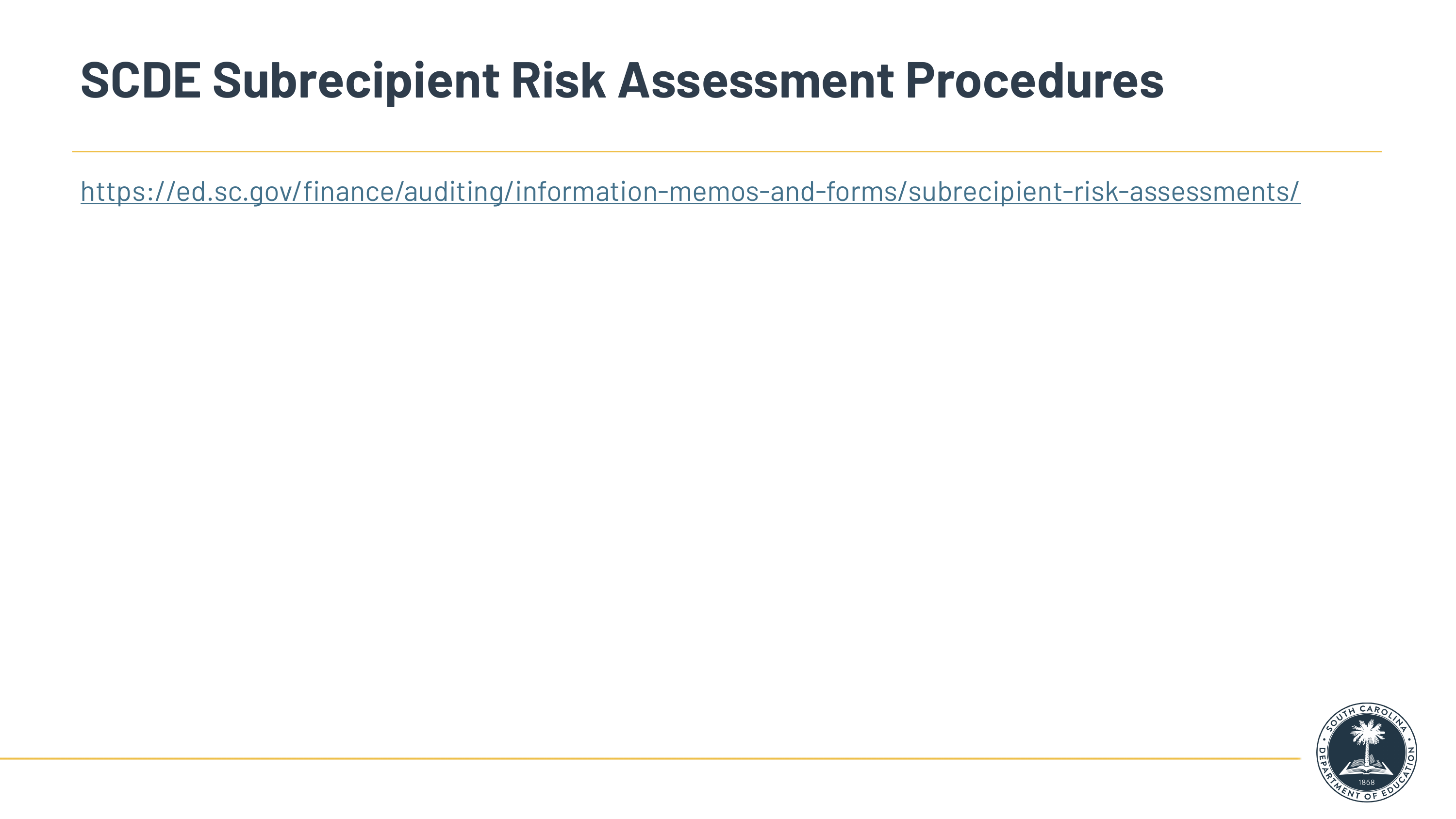

# SCDE Subrecipient Risk Assessment Procedures
https://ed.sc.gov/finance/auditing/information-memos-and-forms/subrecipient-risk-assessments/